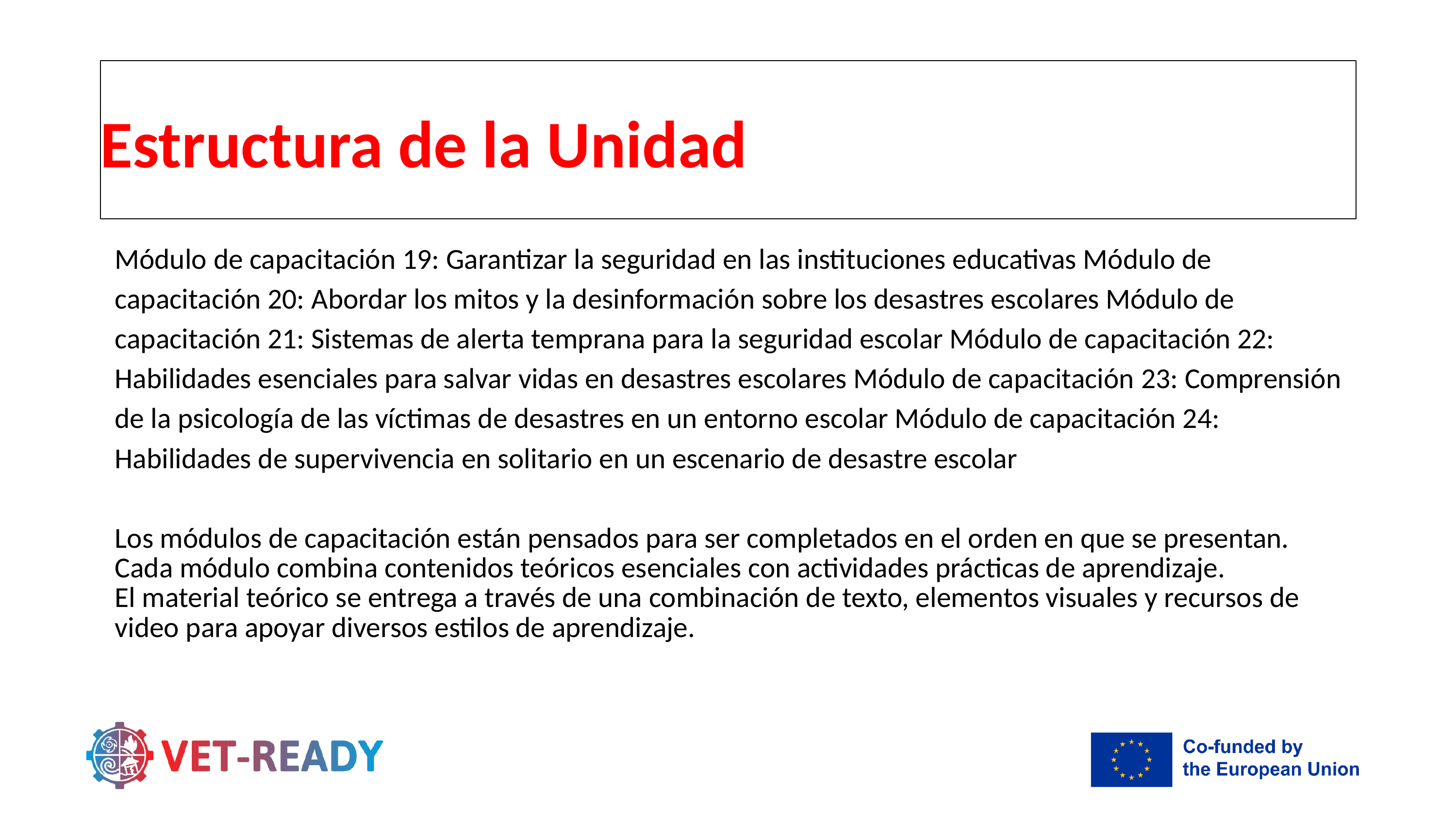

Estructura de la Unidad
Módulo de capacitación 19: Garantizar la seguridad en las instituciones educativas Módulo de capacitación 20: Abordar los mitos y la desinformación sobre los desastres escolares Módulo de capacitación 21: Sistemas de alerta temprana para la seguridad escolar Módulo de capacitación 22: Habilidades esenciales para salvar vidas en desastres escolares Módulo de capacitación 23: Comprensión de la psicología de las víctimas de desastres en un entorno escolar Módulo de capacitación 24: Habilidades de supervivencia en solitario en un escenario de desastre escolar

Los módulos de capacitación están pensados ​​para ser completados en el orden en que se presentan.
Cada módulo combina contenidos teóricos esenciales con actividades prácticas de aprendizaje.
El material teórico se entrega a través de una combinación de texto, elementos visuales y recursos de video para apoyar diversos estilos de aprendizaje.